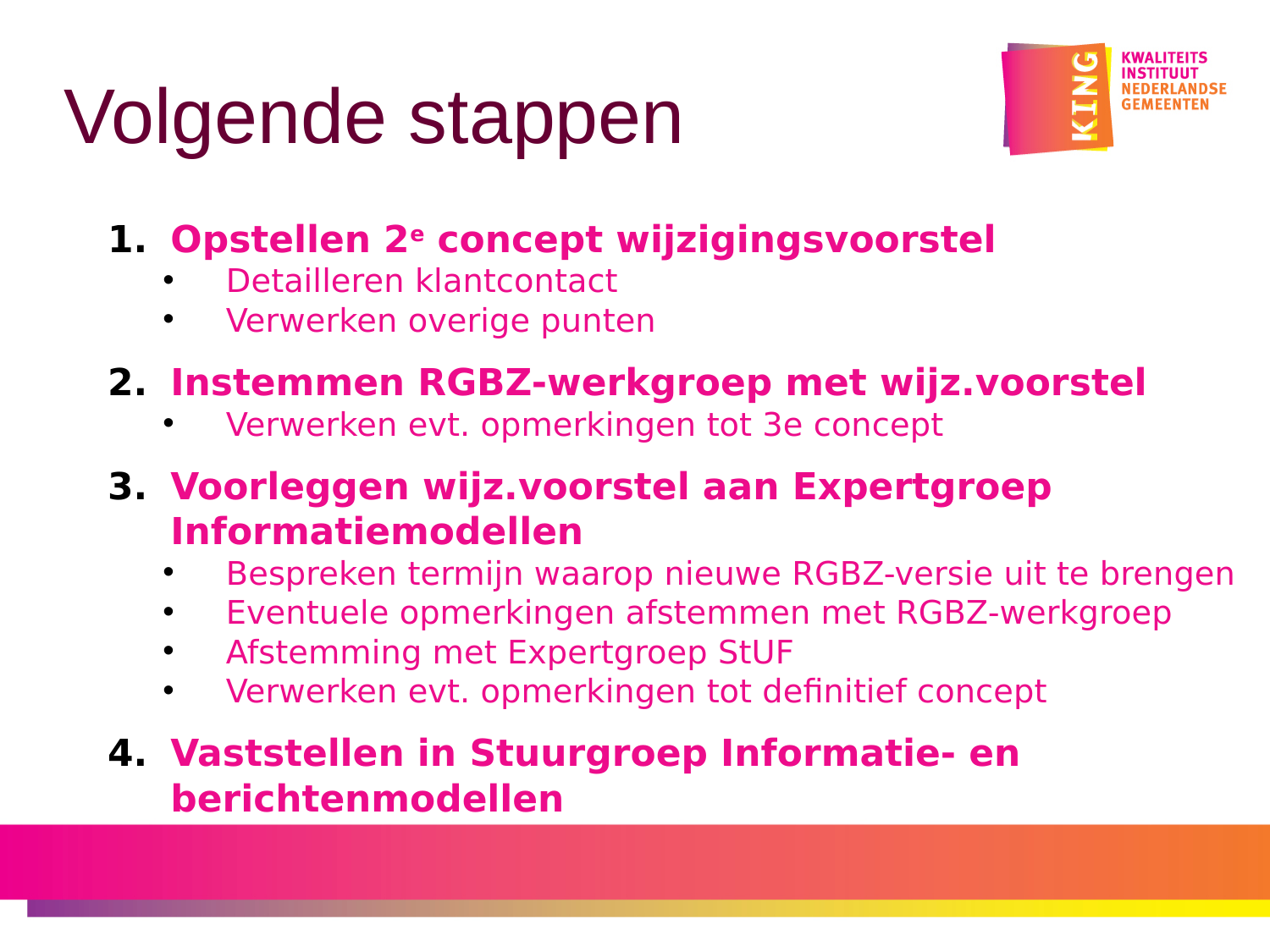

# Volgende stappen
Opstellen 2e concept wijzigingsvoorstel
Detailleren klantcontact
Verwerken overige punten
Instemmen RGBZ-werkgroep met wijz.voorstel
Verwerken evt. opmerkingen tot 3e concept
Voorleggen wijz.voorstel aan Expertgroep Informatiemodellen
Bespreken termijn waarop nieuwe RGBZ-versie uit te brengen
Eventuele opmerkingen afstemmen met RGBZ-werkgroep
Afstemming met Expertgroep StUF
Verwerken evt. opmerkingen tot definitief concept
Vaststellen in Stuurgroep Informatie- en berichtenmodellen